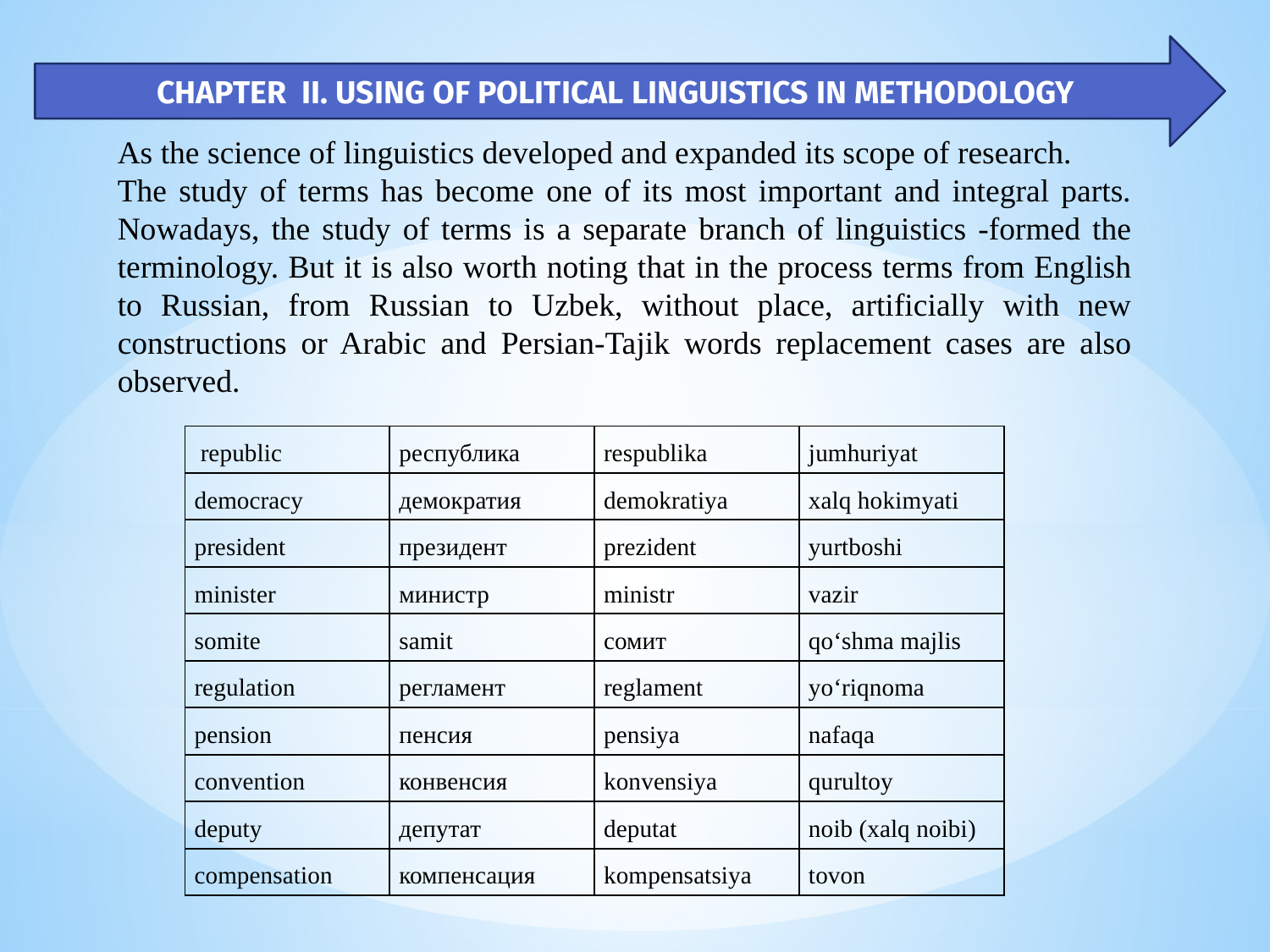

CHAPTER  II. USING OF POLITICAL LINGUISTICS IN METHODOLOGY
As the science of linguistics developed and expanded its scope of research.
The study of terms has become one of its most important and integral parts. Nowadays, the study of terms is a separate branch of linguistics -formed the terminology. But it is also worth noting that in the process terms from English to Russian, from Russian to Uzbek, without place, artificially with new constructions or Arabic and Persian-Tajik words replacement cases are also observed.
| republic | республика | respublika | jumhuriyat |
| --- | --- | --- | --- |
| democracy | демократия | demokratiya | xalq hokimyati |
| president | президент | prezident | yurtboshi |
| minister | министр | ministr | vazir |
| somite | samit | сомит | qo‘shma majlis |
| regulation | регламент | reglament | yo‘riqnoma |
| pension | пенсия | pensiya | nafaqa |
| convention | конвенсия | konvensiya | qurultoy |
| deputy | депутат | deputat | noib (xalq noibi) |
| compensation | компенсация | kompensatsiya | tovon |